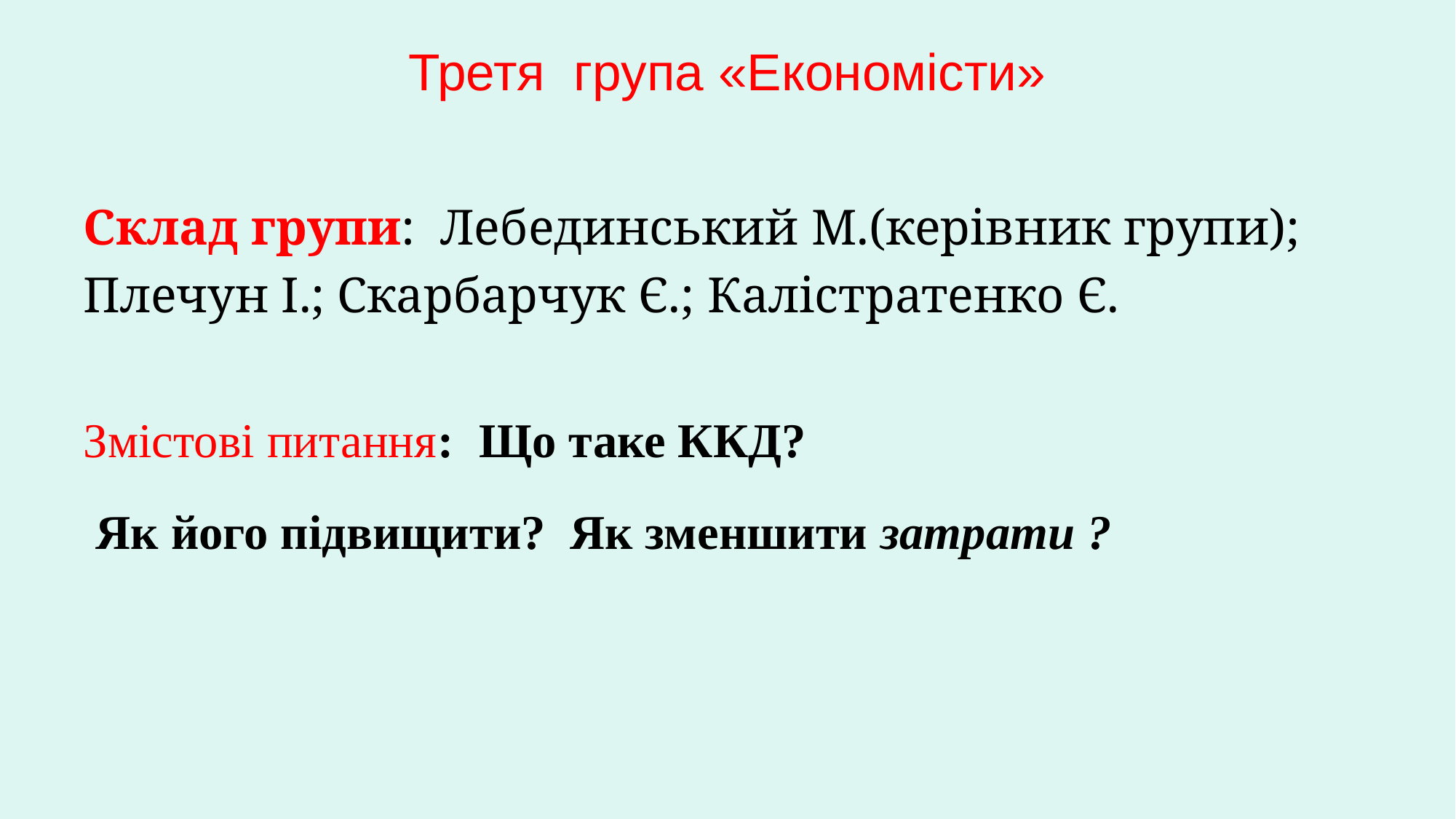

# Третя  група «Економісти»

Склад групи:  Лебединський М.(керівник групи);
Плечун І.; Скарбарчук Є.; Калістратенко Є.

Змістові питання:  Що таке ККД?
 Як його підвищити?  Як зменшити затрати ?